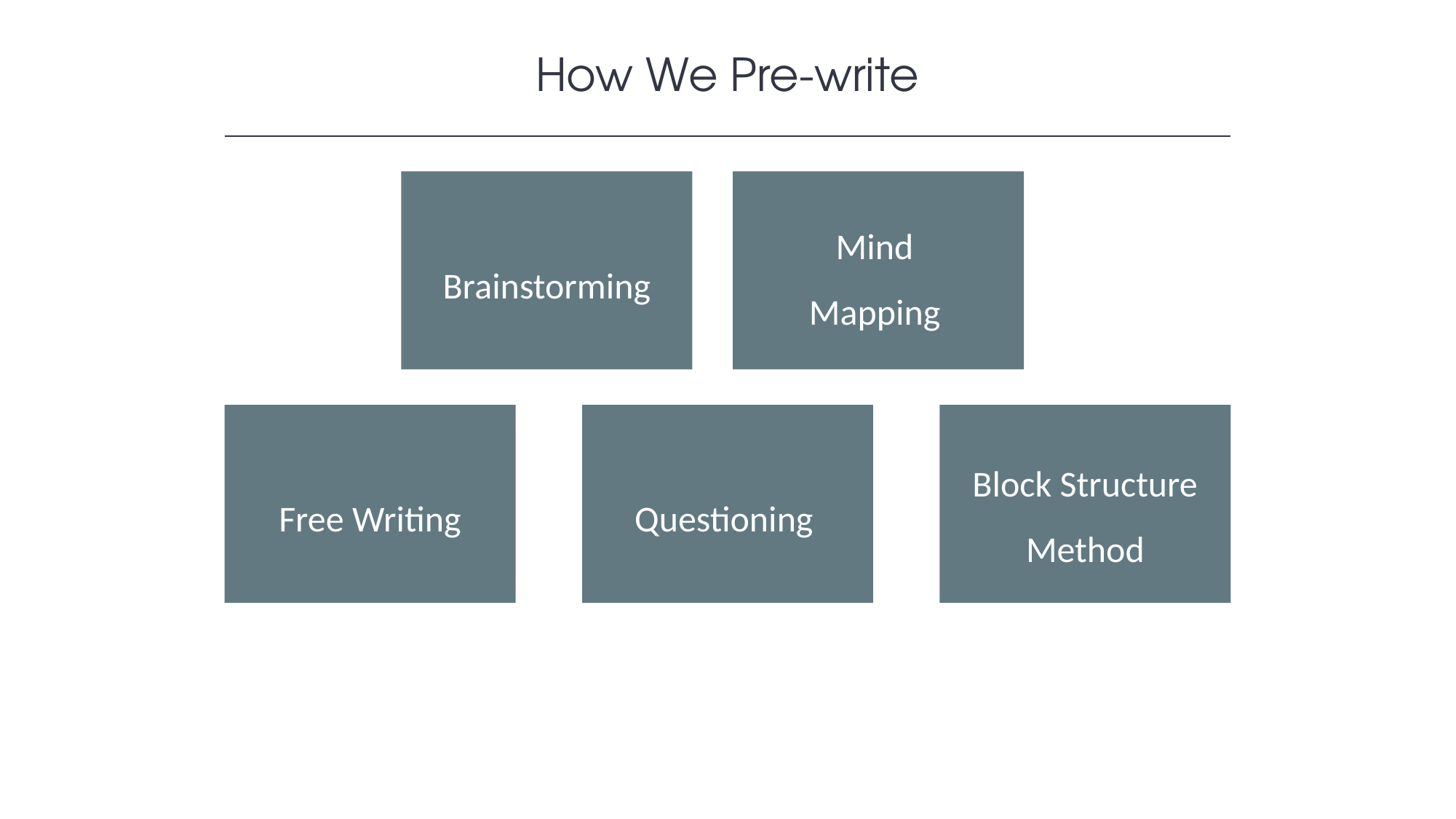

How We Pre-write
HAWKES LEARNING

Brainstorming

Mind Mapping

Free Writing

Questioning
Block Structure Method